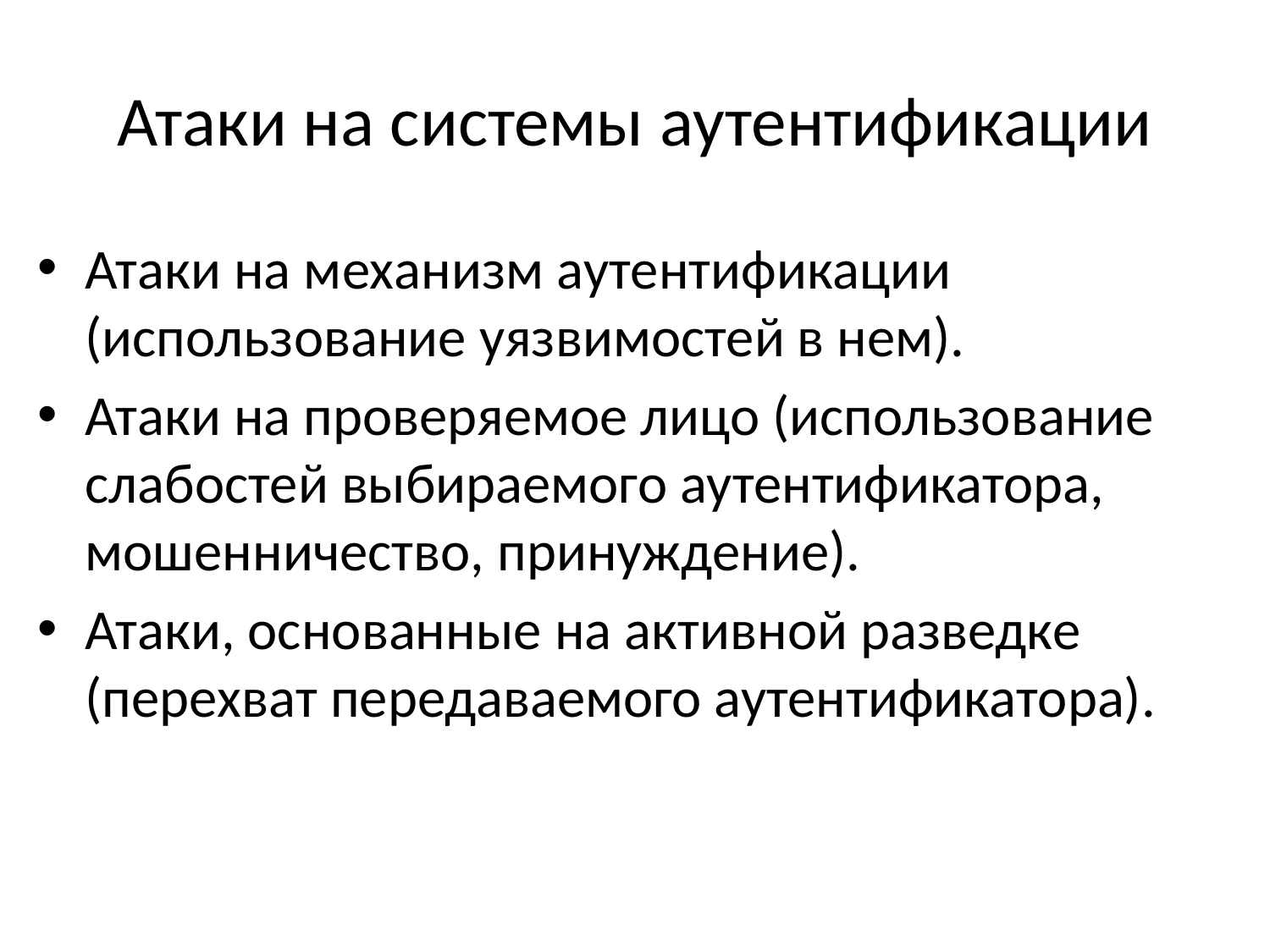

# Атаки на системы аутентификации
Атаки на механизм аутентификации (использование уязвимостей в нем).
Атаки на проверяемое лицо (использование слабостей выбираемого аутентификатора, мошенничество, принуждение).
Атаки, основанные на активной разведке (перехват передаваемого аутентификатора).